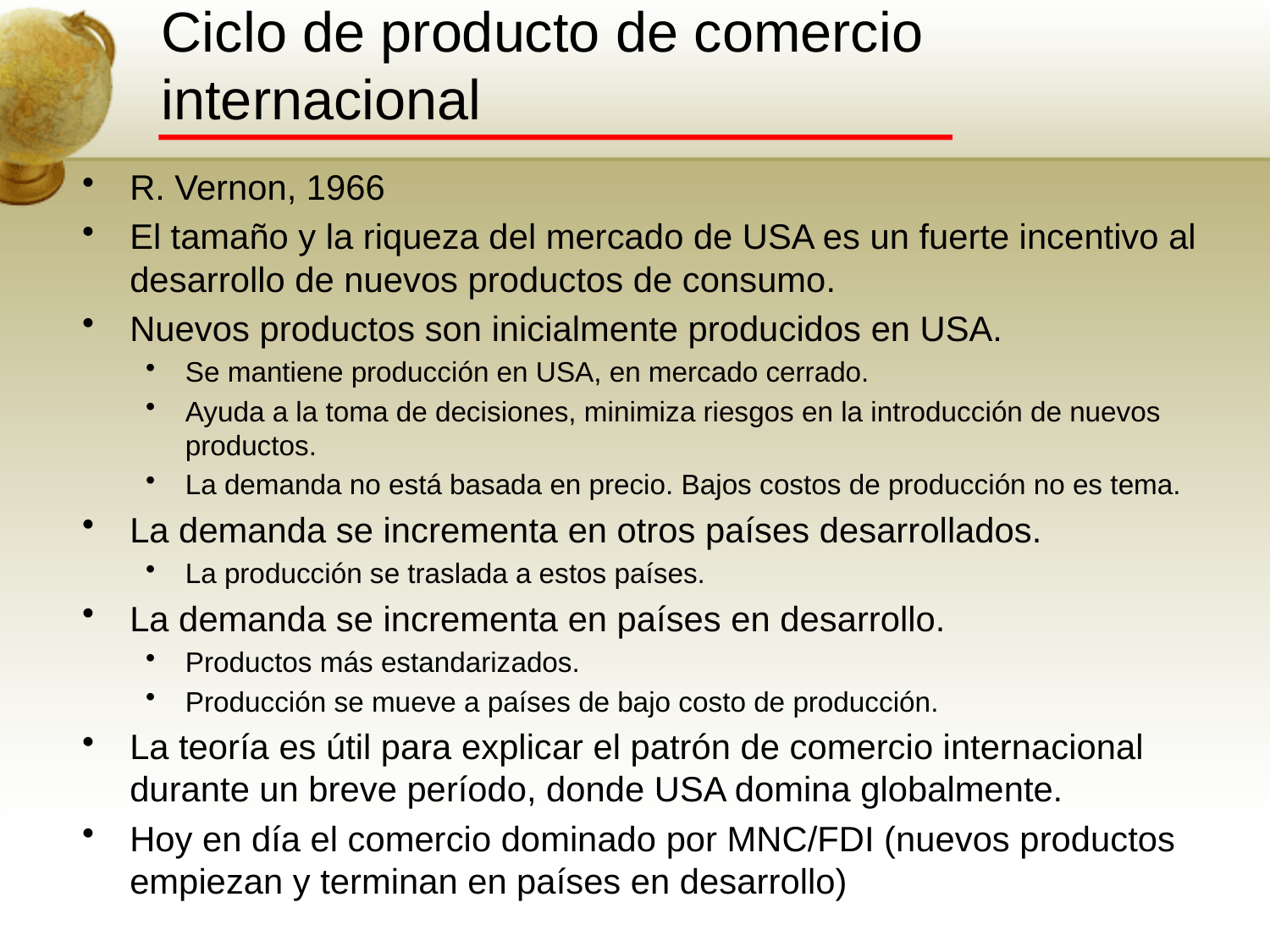

# Ciclo de producto de comercio internacional

R. Vernon, 1966
El tamaño y la riqueza del mercado de USA es un fuerte incentivo al desarrollo de nuevos productos de consumo.
Nuevos productos son inicialmente producidos en USA.
Se mantiene producción en USA, en mercado cerrado.
Ayuda a la toma de decisiones, minimiza riesgos en la introducción de nuevos productos.
La demanda no está basada en precio. Bajos costos de producción no es tema.
La demanda se incrementa en otros países desarrollados.
La producción se traslada a estos países.
La demanda se incrementa en países en desarrollo.
Productos más estandarizados.
Producción se mueve a países de bajo costo de producción.
La teoría es útil para explicar el patrón de comercio internacional durante un breve período, donde USA domina globalmente.
Hoy en día el comercio dominado por MNC/FDI (nuevos productos empiezan y terminan en países en desarrollo)